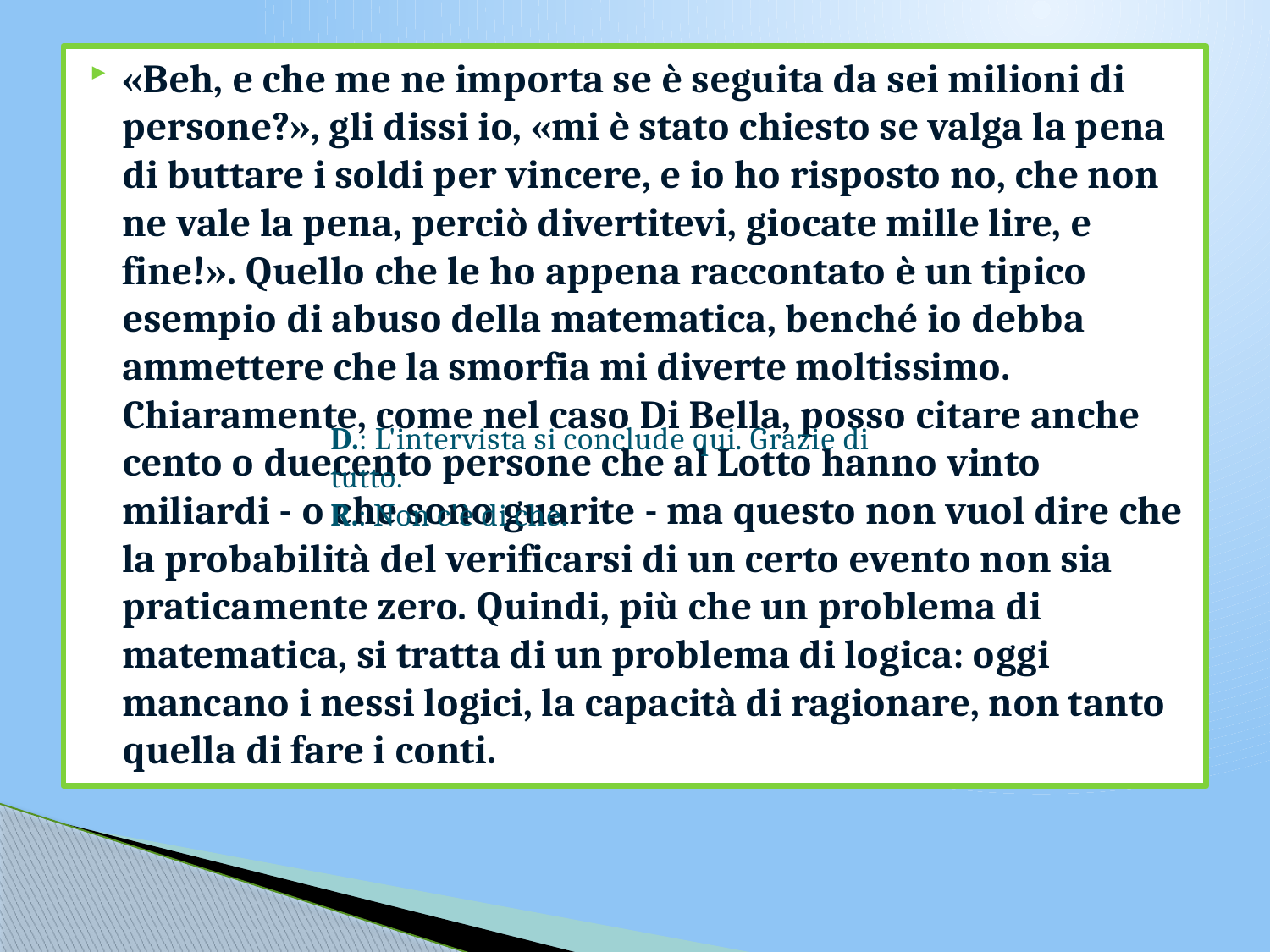

«Beh, e che me ne importa se è seguita da sei milioni di persone?», gli dissi io, «mi è stato chiesto se valga la pena di buttare i soldi per vincere, e io ho risposto no, che non ne vale la pena, perciò divertitevi, giocate mille lire, e fine!». Quello che le ho appena raccontato è un tipico esempio di abuso della matematica, benché io debba ammettere che la smorfia mi diverte moltissimo. Chiaramente, come nel caso Di Bella, posso citare anche cento o duecento persone che al Lotto hanno vinto miliardi - o che sono guarite - ma questo non vuol dire che la probabilità del verificarsi di un certo evento non sia praticamente zero. Quindi, più che un problema di matematica, si tratta di un problema di logica: oggi mancano i nessi logici, la capacità di ragionare, non tanto quella di fare i conti.
D.: L'intervista si conclude qui. Grazie di tutto.
R.: Non c'è di che.